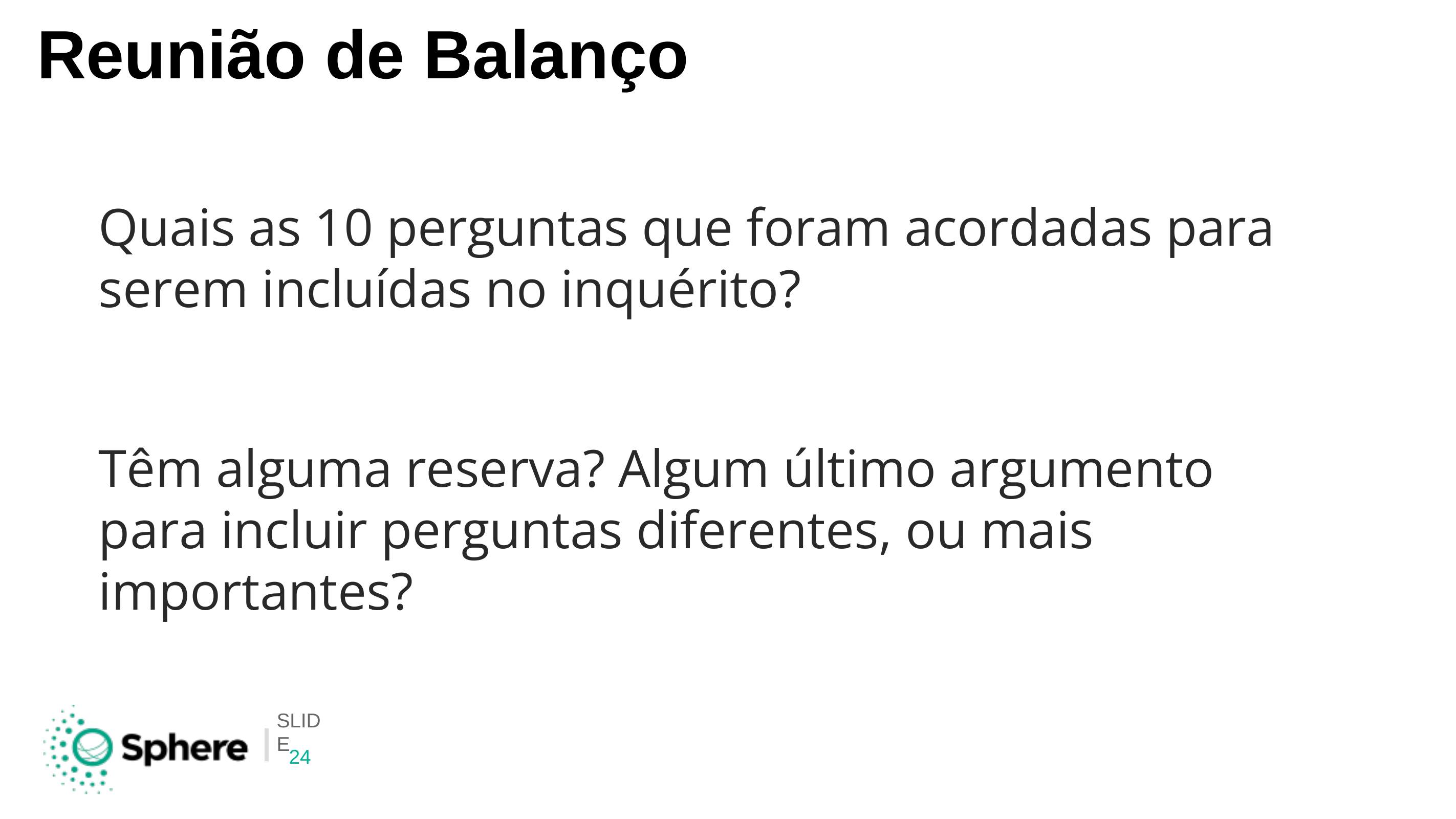

# Reunião de Balanço
Quais as 10 perguntas que foram acordadas para serem incluídas no inquérito?

Têm alguma reserva? Algum último argumento para incluir perguntas diferentes, ou mais importantes?
24